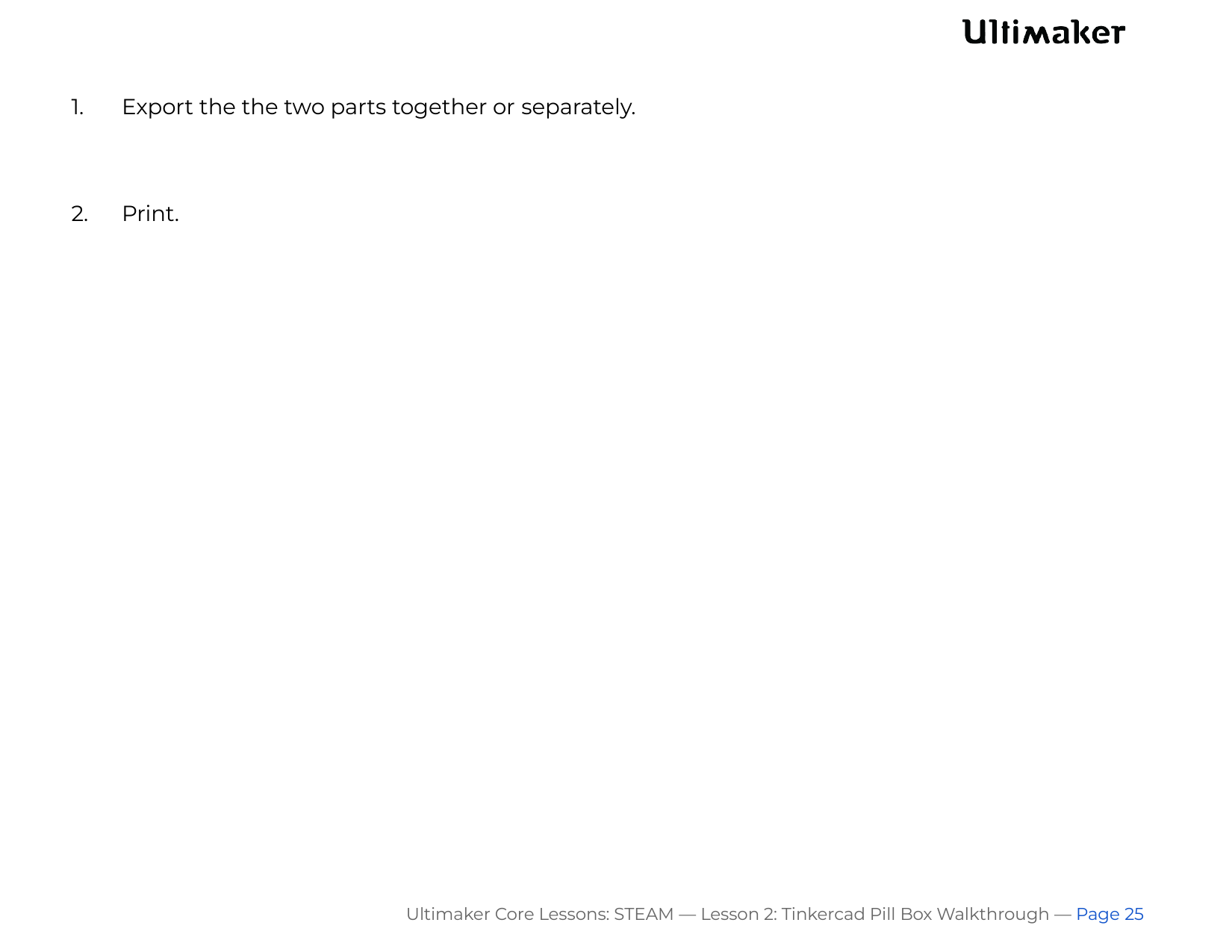

1.	Export the the two parts together or separately.
2.	Print.
Ultimaker Core Lessons: STEAM — Lesson 2: Tinkercad Pill Box Walkthrough — Page 25